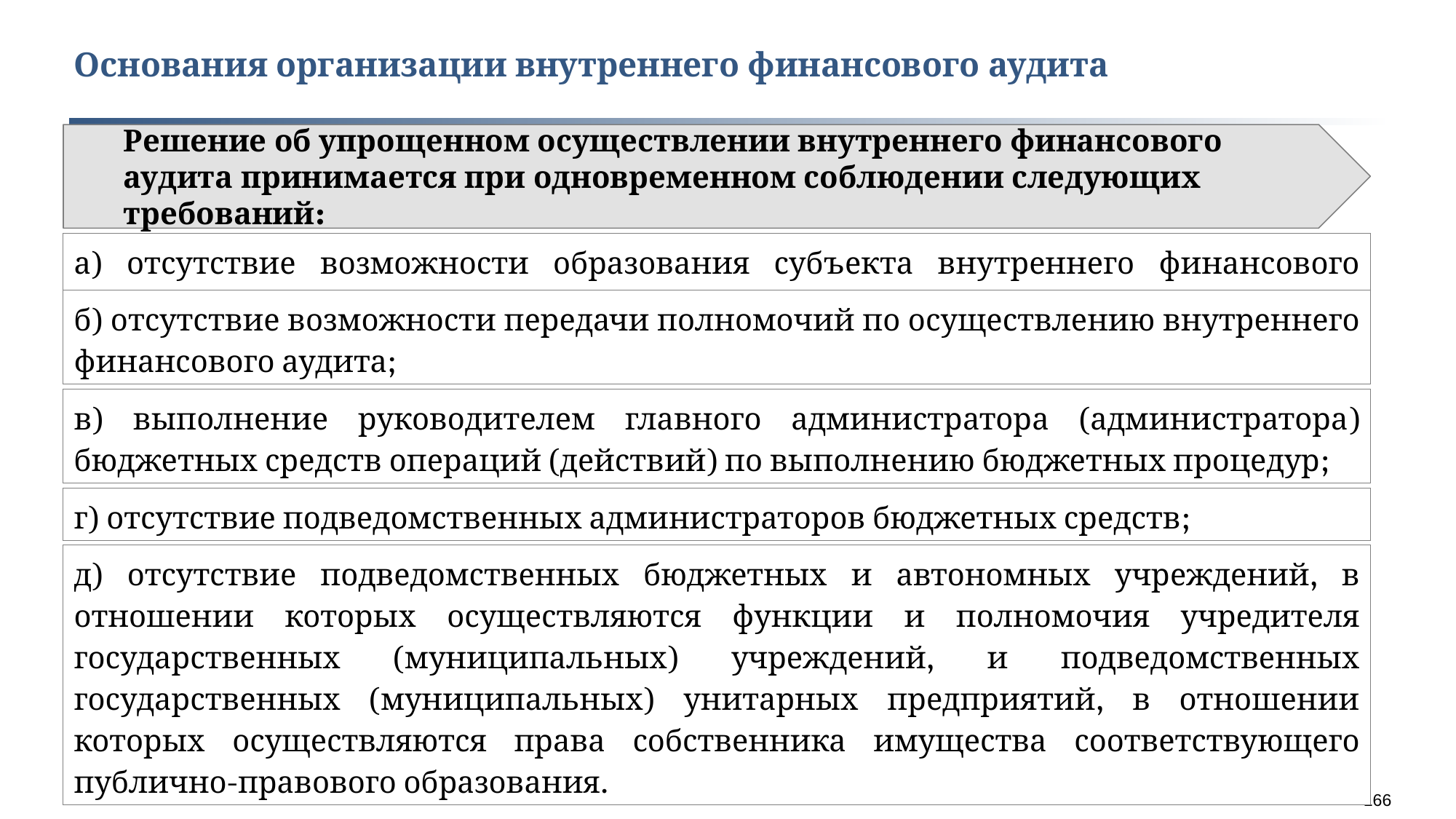

Основания организации внутреннего финансового аудита
Решение об упрощенном осуществлении внутреннего финансового аудита принимается при одновременном соблюдении следующих требований:
а) отсутствие возможности образования субъекта внутреннего финансового аудита;
б) отсутствие возможности передачи полномочий по осуществлению внутреннего финансового аудита;
в) выполнение руководителем главного администратора (администратора) бюджетных средств операций (действий) по выполнению бюджетных процедур;
г) отсутствие подведомственных администраторов бюджетных средств;
д) отсутствие подведомственных бюджетных и автономных учреждений, в отношении которых осуществляются функции и полномочия учредителя государственных (муниципальных) учреждений, и подведомственных государственных (муниципальных) унитарных предприятий, в отношении которых осуществляются права собственника имущества соответствующего публично-правового образования.